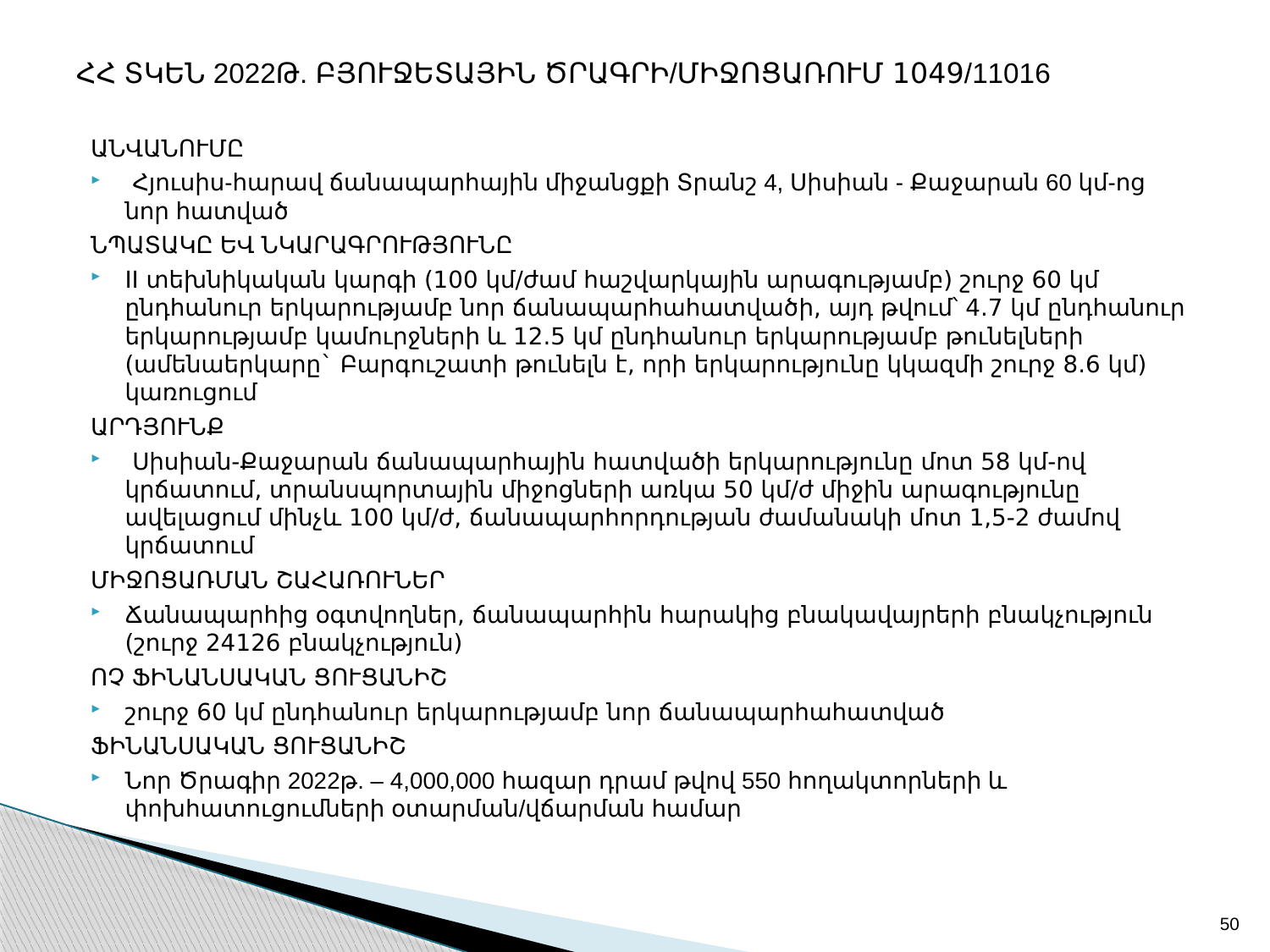

# ՀՀ ՏԿԵՆ 2022Թ. ԲՅՈՒՋԵՏԱՅԻՆ ԾՐԱԳՐԻ/ՄԻՋՈՑԱՌՈՒՄ 1049/11016
ԱՆՎԱՆՈՒՄԸ
 Հյուսիս-հարավ ճանապարհային միջանցքի Տրանշ 4, Սիսիան - Քաջարան 60 կմ-ոց նոր հատված
ՆՊԱՏԱԿԸ ԵՎ ՆԿԱՐԱԳՐՈՒԹՅՈՒՆԸ
II տեխնիկական կարգի (100 կմ/ժամ հաշվարկային արագությամբ) շուրջ 60 կմ ընդհանուր երկարությամբ նոր ճանապարհահատվածի, այդ թվում՝ 4.7 կմ ընդհանուր երկարությամբ կամուրջների և 12.5 կմ ընդհանուր երկարությամբ թունելների (ամենաերկարը` Բարգուշատի թունելն է, որի երկարությունը կկազմի շուրջ 8.6 կմ) կառուցում
ԱՐԴՅՈՒՆՔ
 Սիսիան-Քաջարան ճանապարհային հատվածի երկարությունը մոտ 58 կմ-ով կրճատում, տրանսպորտային միջոցների առկա 50 կմ/ժ միջին արագությունը ավելացում մինչև 100 կմ/ժ, ճանապարհորդության ժամանակի մոտ 1,5-2 ժամով կրճատում
ՄԻՋՈՑԱՌՄԱՆ ՇԱՀԱՌՈՒՆԵՐ
Ճանապարհից օգտվողներ, ճանապարհին հարակից բնակավայրերի բնակչություն (շուրջ 24126 բնակչություն)
ՈՉ ՖԻՆԱՆՍԱԿԱՆ ՑՈՒՑԱՆԻՇ
շուրջ 60 կմ ընդհանուր երկարությամբ նոր ճանապարհահատված
ՖԻՆԱՆՍԱԿԱՆ ՑՈՒՑԱՆԻՇ
Նոր Ծրագիր 2022թ. – 4,000,000 հազար դրամ թվով 550 հողակտորների և փոխհատուցումների օտարման/վճարման համար
50